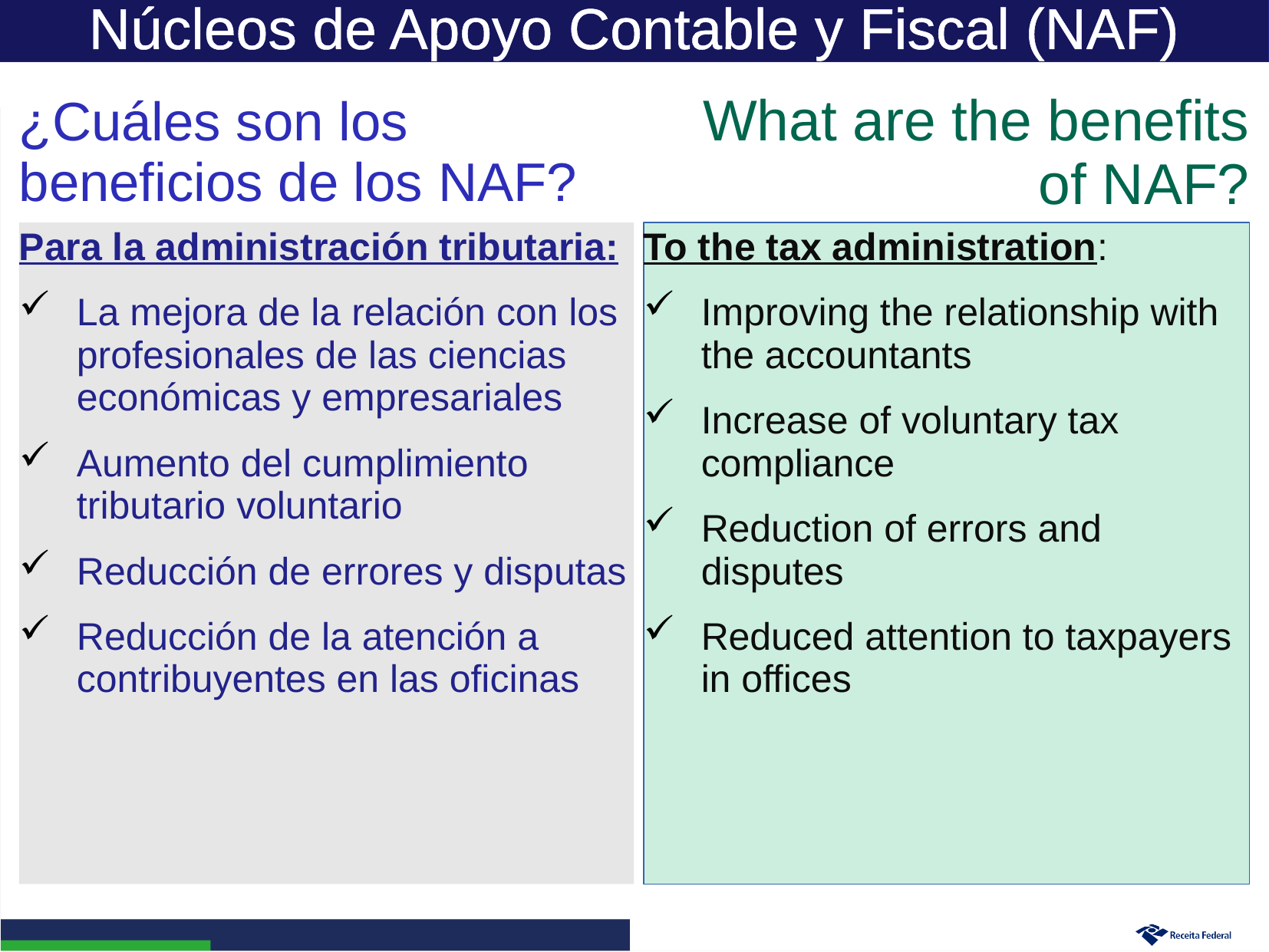

Núcleos de Apoyo Contable y Fiscal (NAF)
What are the benefits of NAF?
# ¿Cuáles son los beneficios de los NAF?
Para la administración tributaria:
La mejora de la relación con los profesionales de las ciencias económicas y empresariales
Aumento del cumplimiento tributario voluntario
Reducción de errores y disputas
Reducción de la atención a contribuyentes en las oficinas
To the tax administration:
Improving the relationship with the accountants
Increase of voluntary tax compliance
Reduction of errors and disputes
Reduced attention to taxpayers in offices